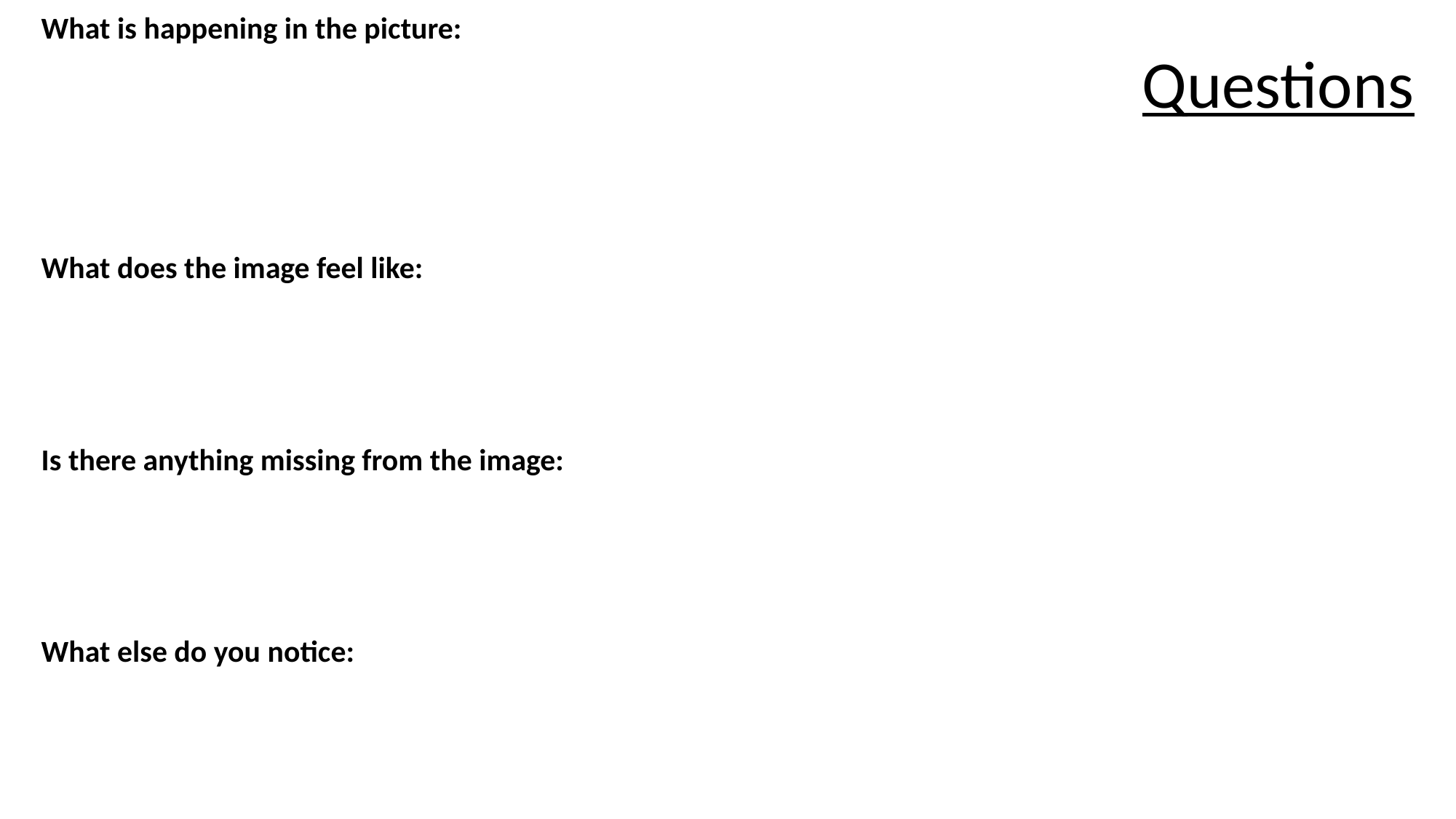

Friendship: Questions
Questions
What is happening in the picture:

What does the image feel like:

Is there anything missing from the image:

What else do you notice: